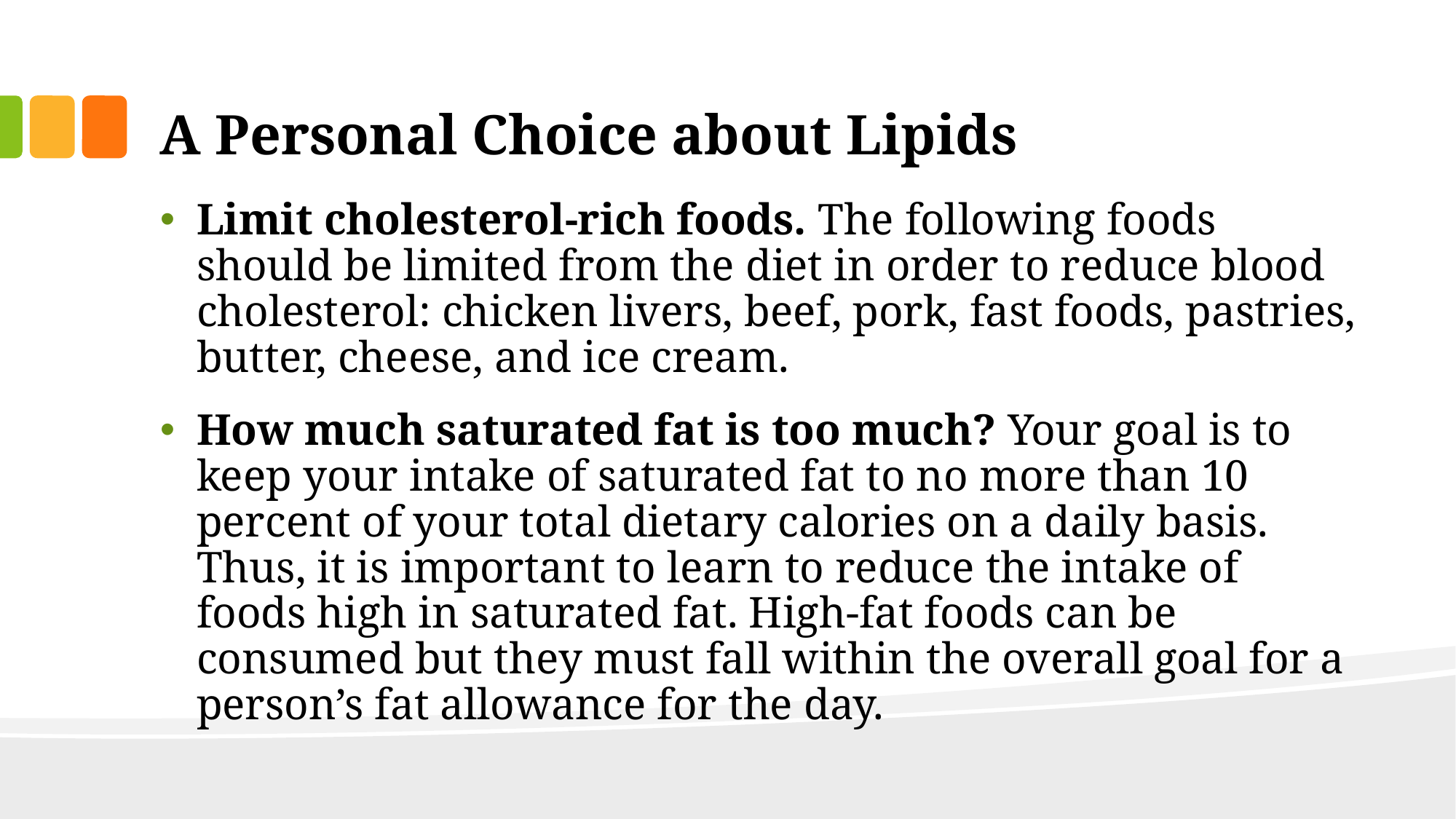

# A Personal Choice about Lipids
Limit cholesterol-rich foods. The following foods should be limited from the diet in order to reduce blood cholesterol: chicken livers, beef, pork, fast foods, pastries, butter, cheese, and ice cream.
How much saturated fat is too much? Your goal is to keep your intake of saturated fat to no more than 10 percent of your total dietary calories on a daily basis. Thus, it is important to learn to reduce the intake of foods high in saturated fat. High-fat foods can be consumed but they must fall within the overall goal for a person’s fat allowance for the day.